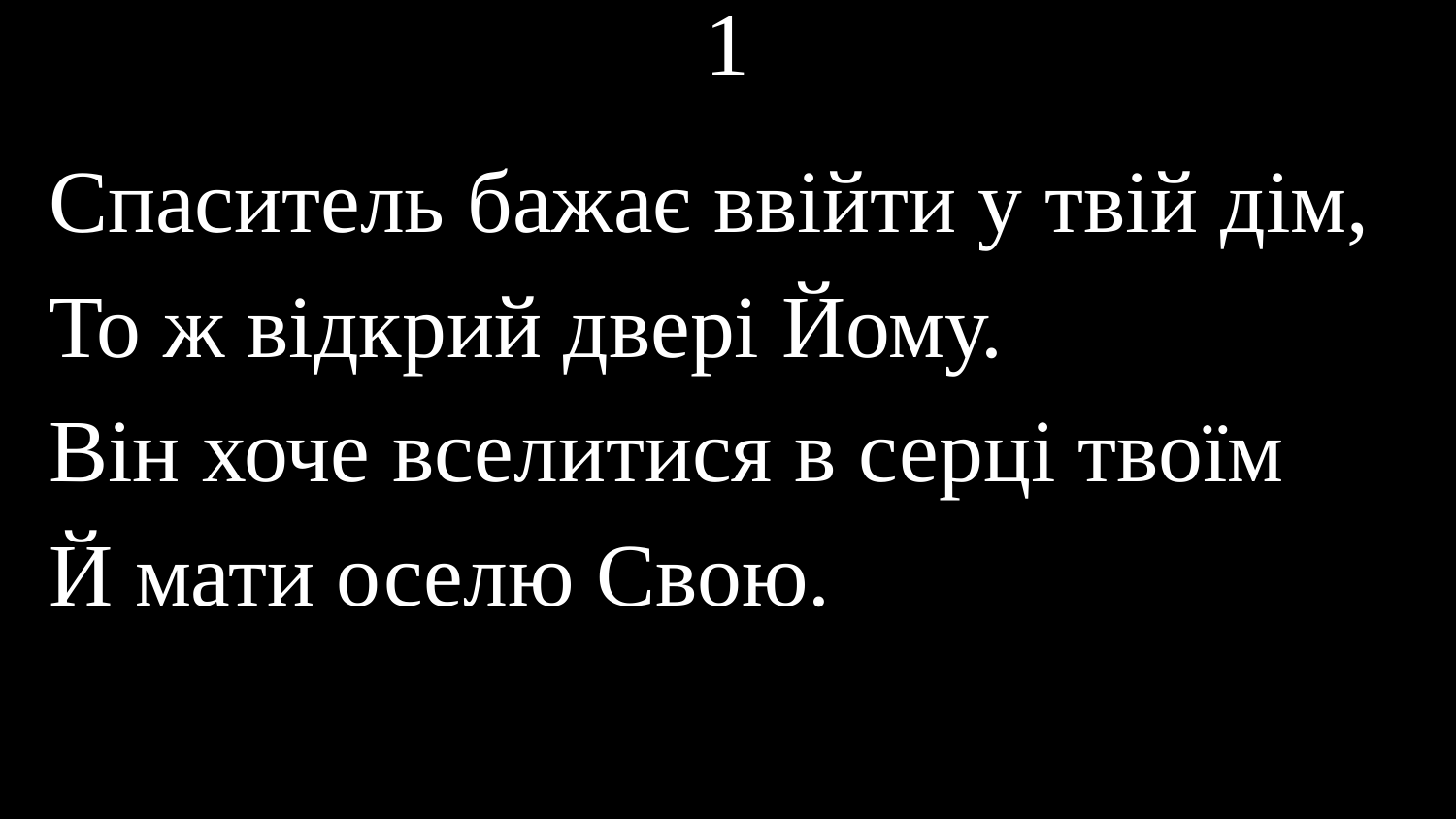

# 1
Спаситель бажає ввійти у твій дім,
То ж відкрий двері Йому.
Він хоче вселитися в серці твоїм
Й мати оселю Свою.